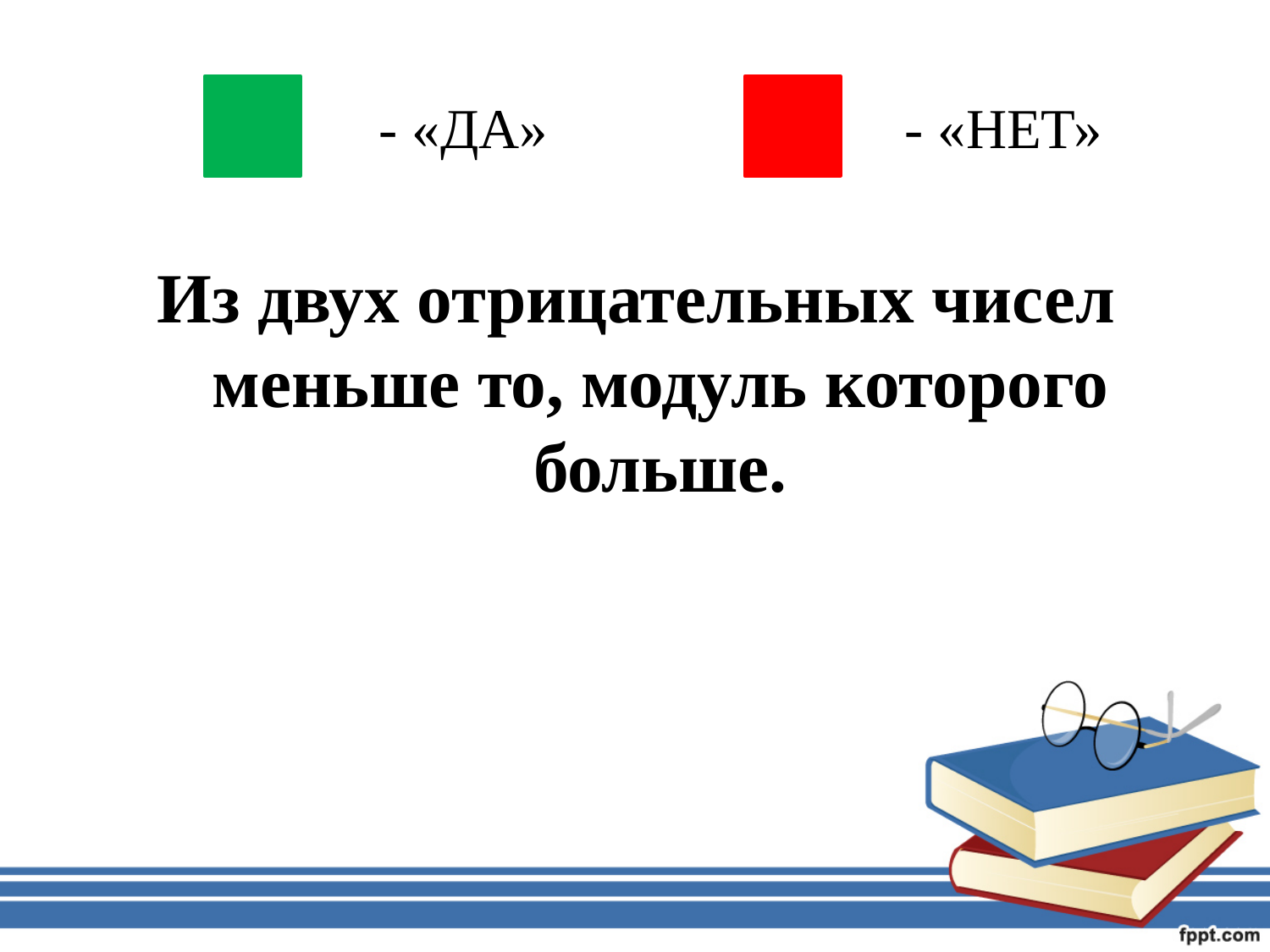

- «ДА»
- «НЕТ»
Из двух отрицательных чисел меньше то, модуль которого больше.